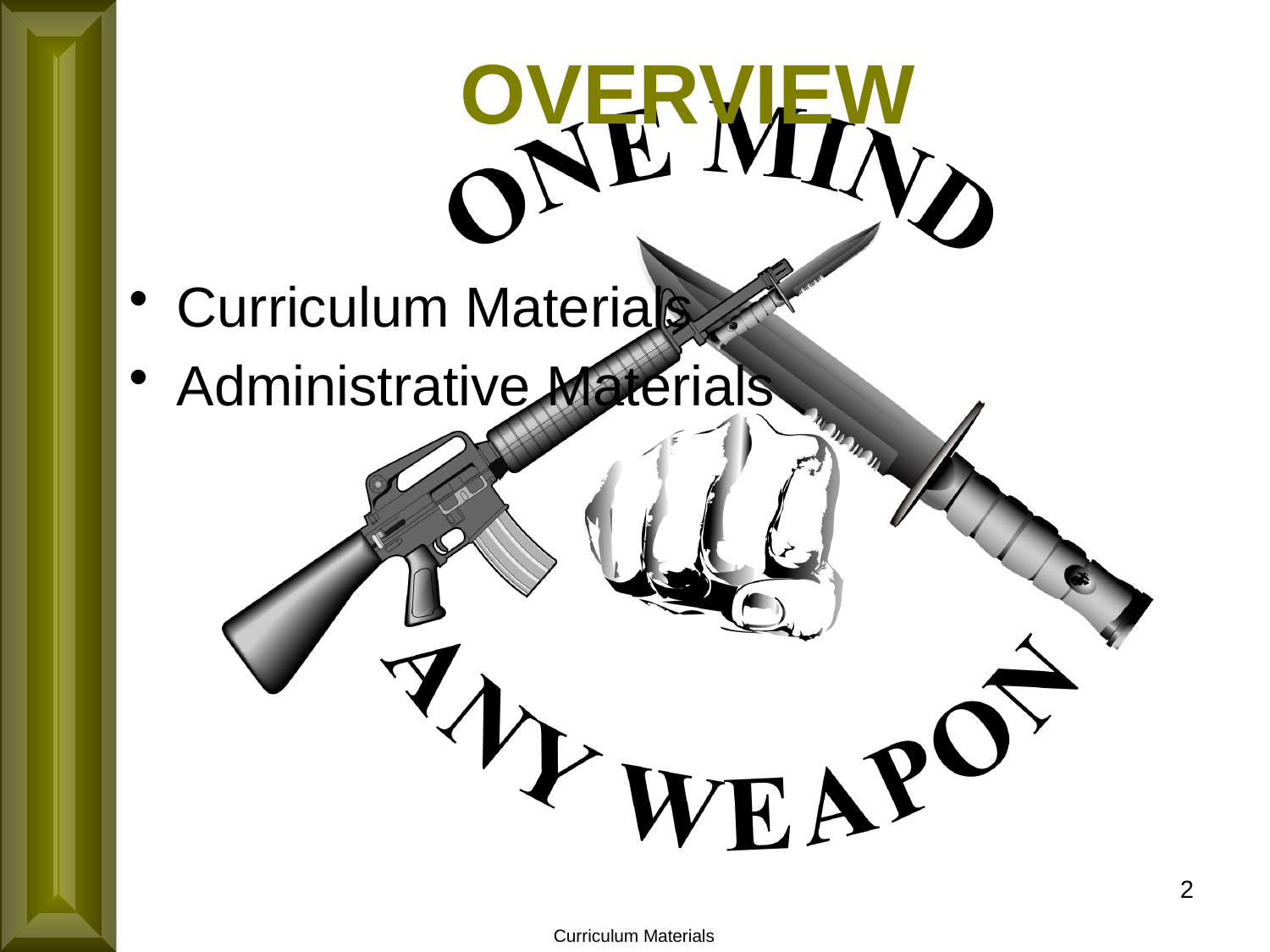

# OVERVIEW
Curriculum Materials
Administrative Materials
2
Curriculum Materials